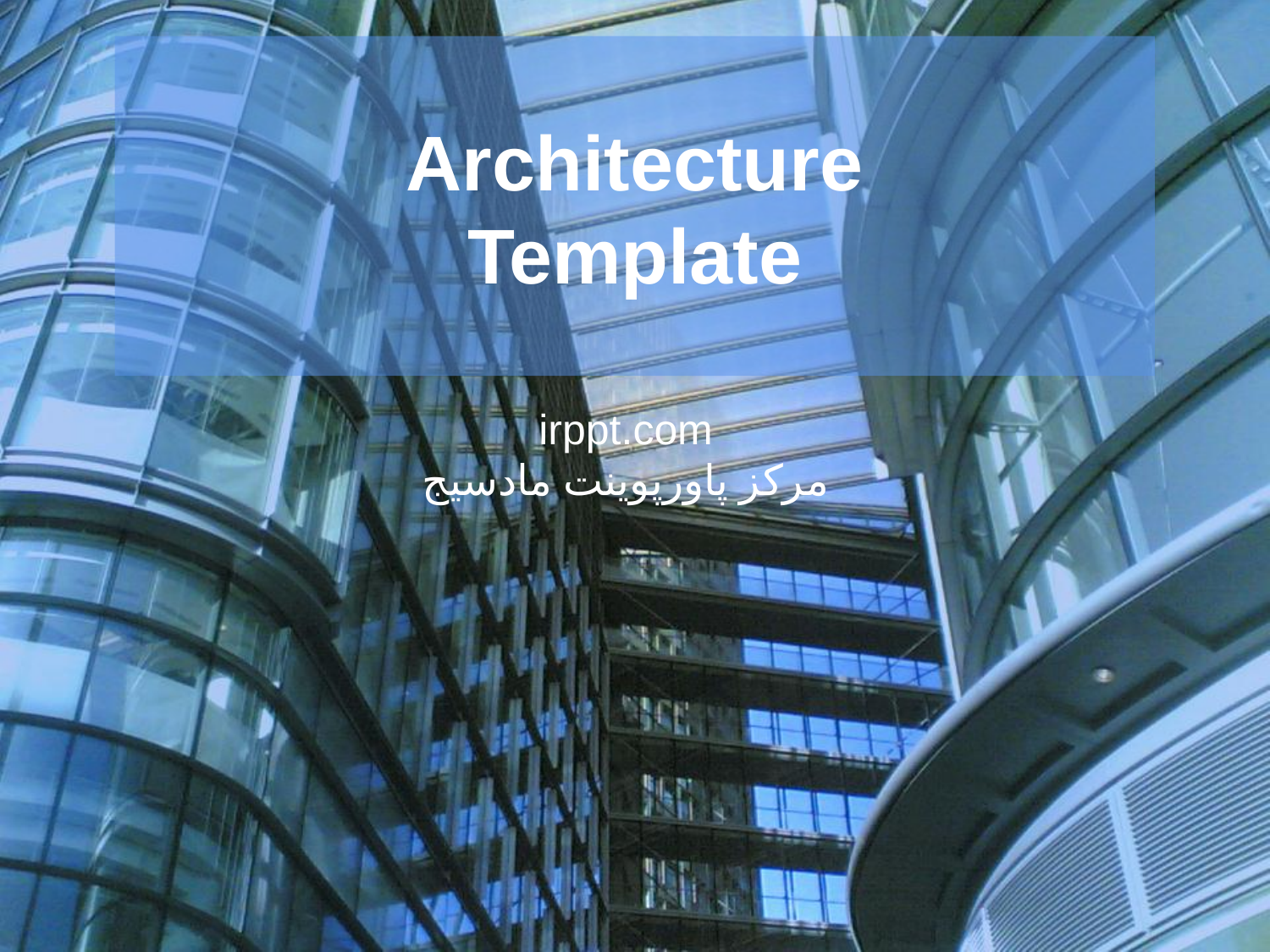

# Architecture Template
irppt.com
مرکز پاورپوینت مادسیج